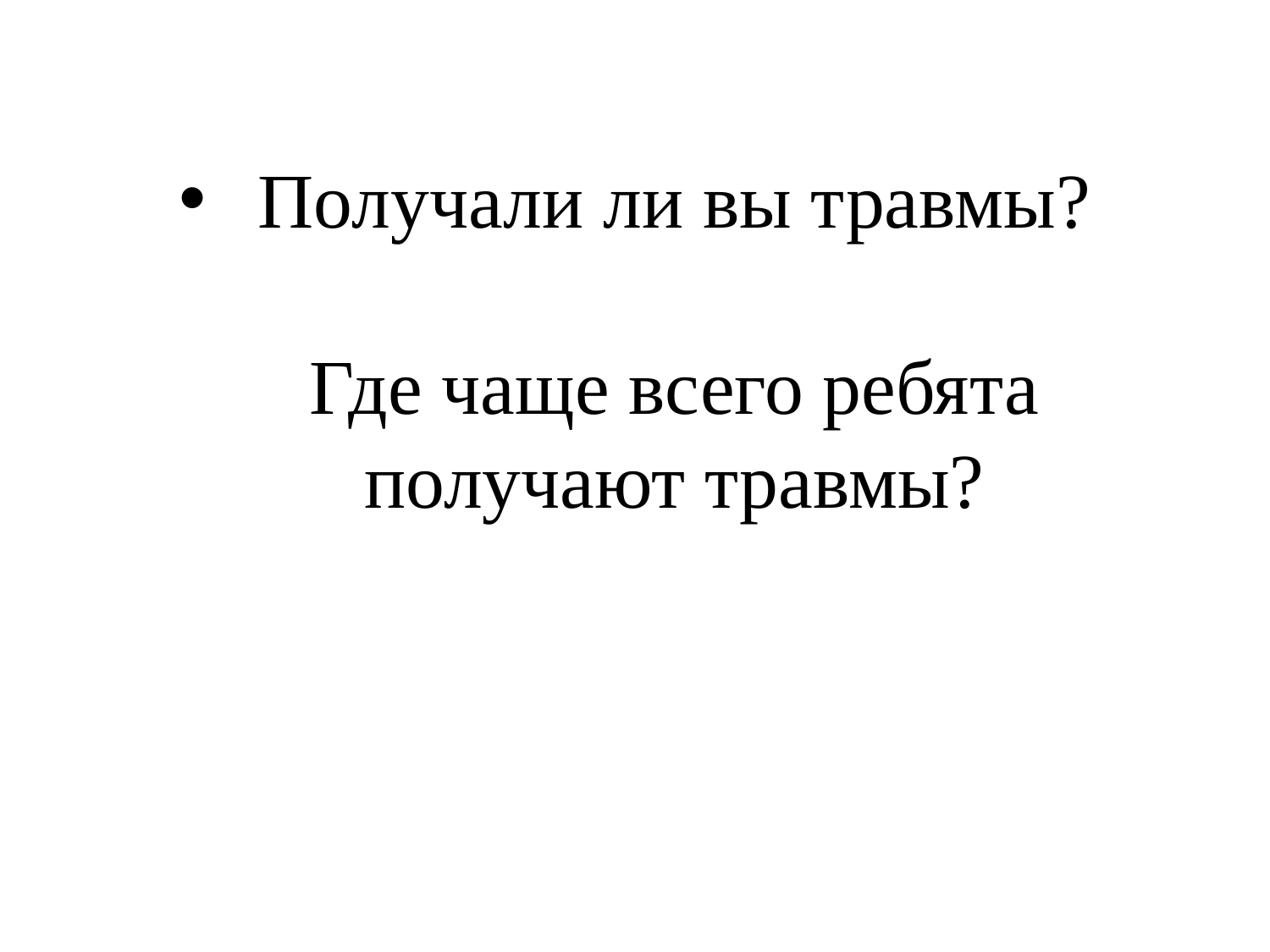

# Получали ли вы травмы? Где чаще всего ребята получают травмы?